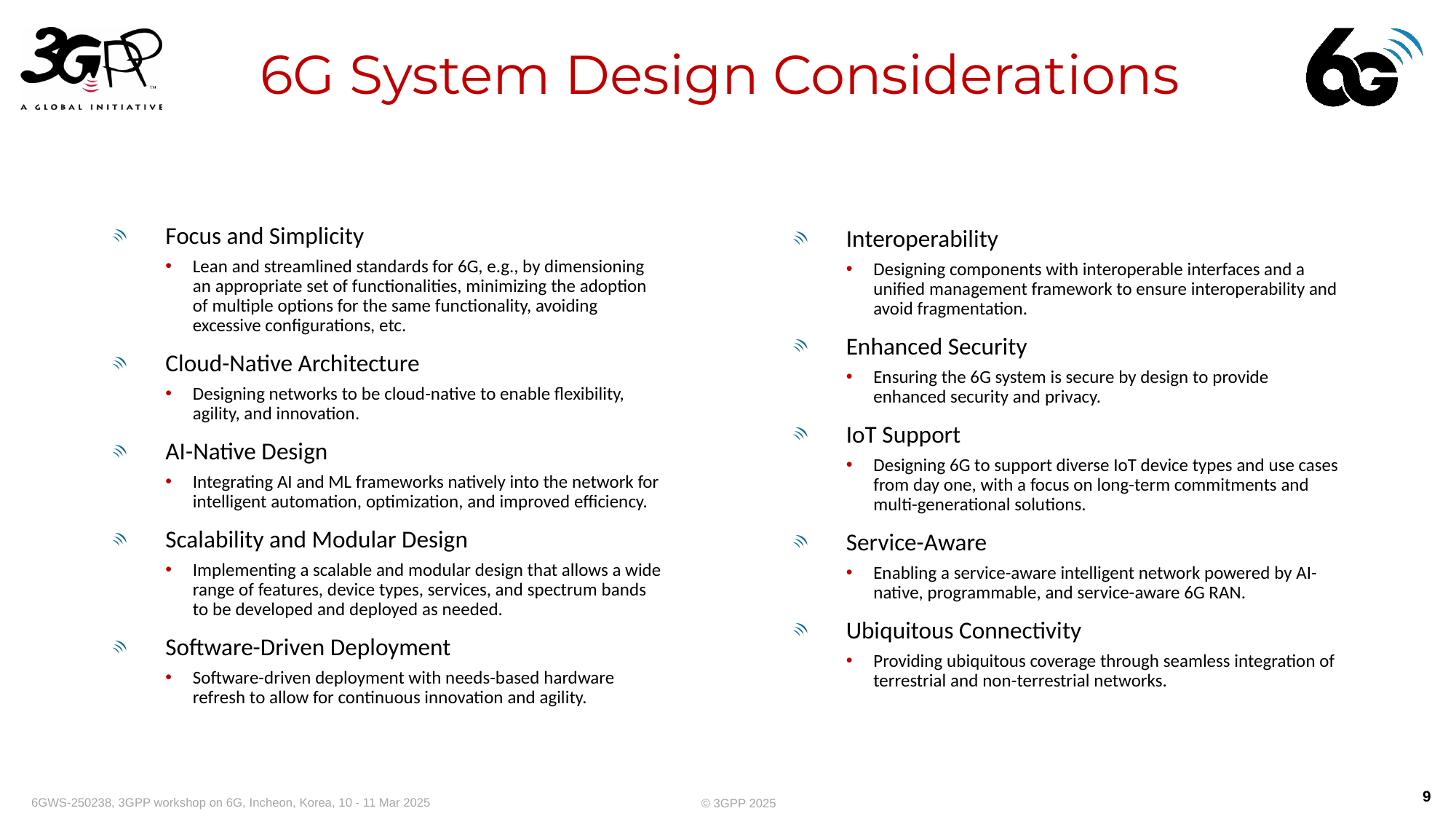

# 6G System Design Considerations

Focus and Simplicity
Lean and streamlined standards for 6G, e.g., by dimensioning an appropriate set of functionalities, minimizing the adoption of multiple options for the same functionality, avoiding excessive configurations, etc.
Cloud-Native Architecture
Designing networks to be cloud-native to enable flexibility, agility, and innovation.
AI-Native Design
Integrating AI and ML frameworks natively into the network for intelligent automation, optimization, and improved efficiency.
Scalability and Modular Design
Implementing a scalable and modular design that allows a wide range of features, device types, services, and spectrum bands to be developed and deployed as needed.
Software-Driven Deployment
Software-driven deployment with needs-based hardware refresh to allow for continuous innovation and agility.

Interoperability
Designing components with interoperable interfaces and a unified management framework to ensure interoperability and avoid fragmentation.
Enhanced Security
Ensuring the 6G system is secure by design to provide enhanced security and privacy.
IoT Support
Designing 6G to support diverse IoT device types and use cases from day one, with a focus on long-term commitments and multi-generational solutions.
Service-Aware
Enabling a service-aware intelligent network powered by AI-native, programmable, and service-aware 6G RAN.
Ubiquitous Connectivity
Providing ubiquitous coverage through seamless integration of terrestrial and non-terrestrial networks.